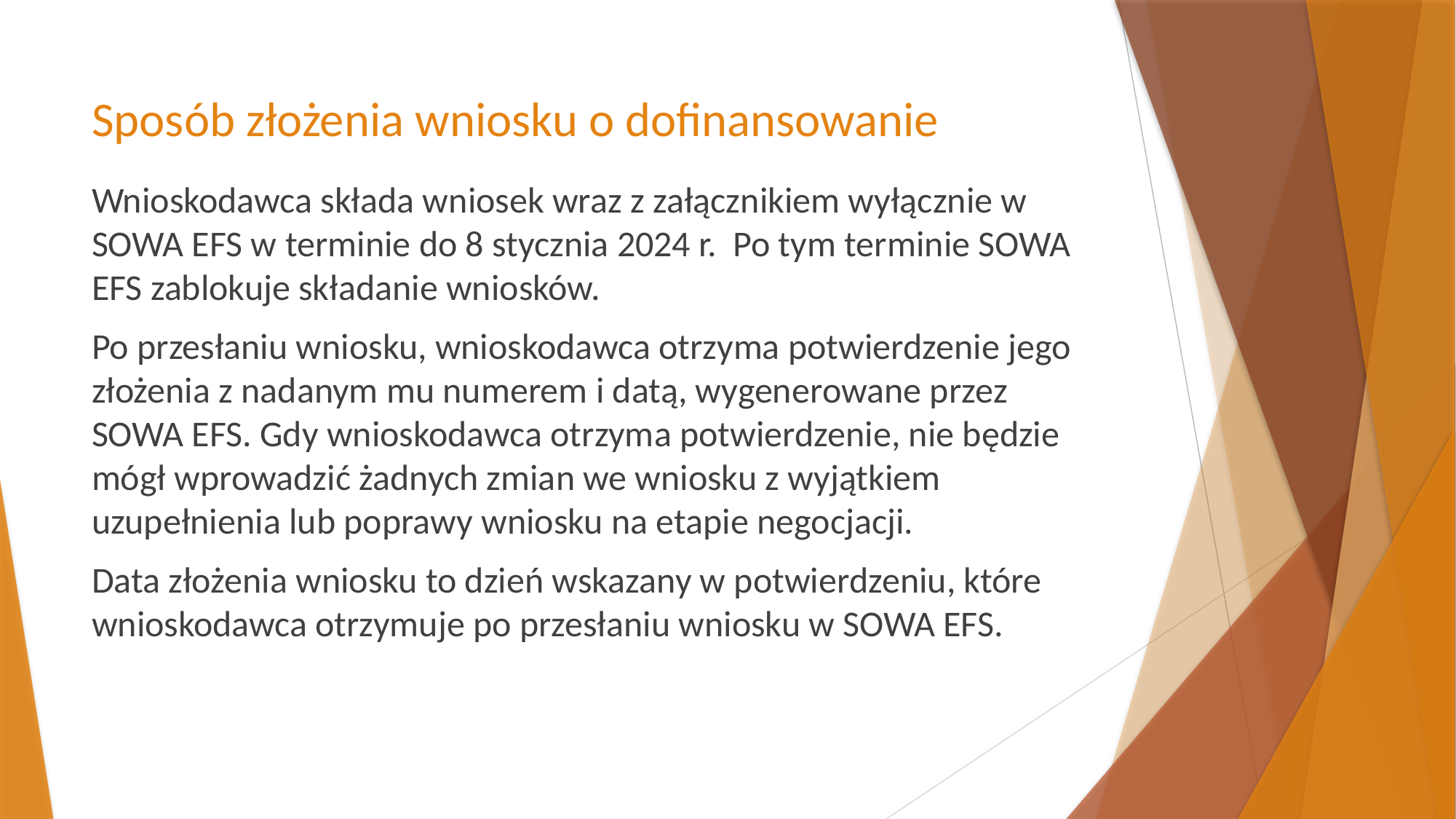

# Sposób złożenia wniosku o dofinansowanie
Wnioskodawca składa wniosek wraz z załącznikiem wyłącznie w SOWA EFS w terminie do 8 stycznia 2024 r.  Po tym terminie SOWA EFS zablokuje składanie wniosków.
Po przesłaniu wniosku, wnioskodawca otrzyma potwierdzenie jego złożenia z nadanym mu numerem i datą, wygenerowane przez SOWA EFS. Gdy wnioskodawca otrzyma potwierdzenie, nie będzie mógł wprowadzić żadnych zmian we wniosku z wyjątkiem uzupełnienia lub poprawy wniosku na etapie negocjacji.
Data złożenia wniosku to dzień wskazany w potwierdzeniu, które wnioskodawca otrzymuje po przesłaniu wniosku w SOWA EFS.